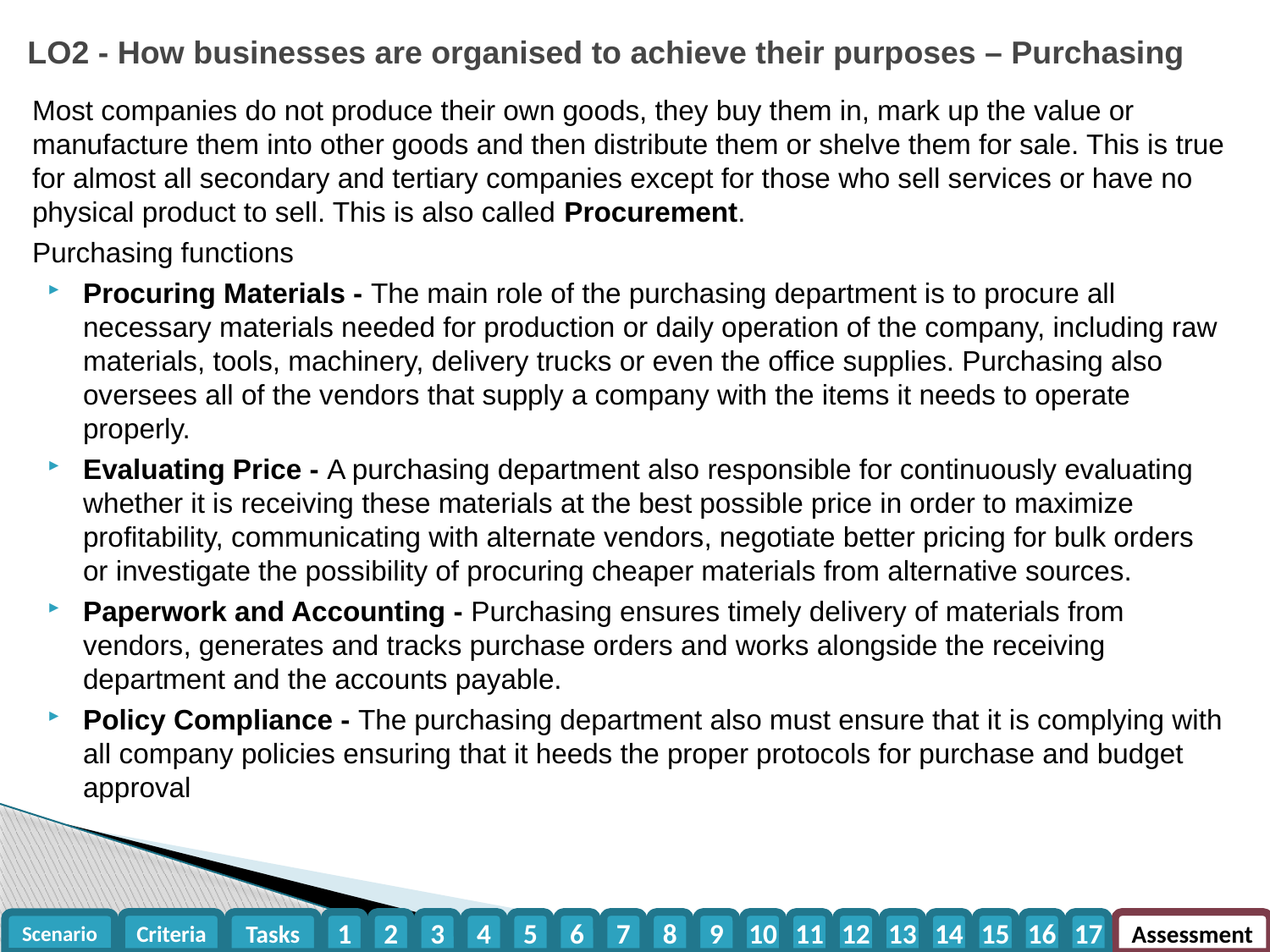

LO2 - How businesses are organised to achieve their purposes – Purchasing
Most companies do not produce their own goods, they buy them in, mark up the value or manufacture them into other goods and then distribute them or shelve them for sale. This is true for almost all secondary and tertiary companies except for those who sell services or have no physical product to sell. This is also called Procurement.
Purchasing functions
Procuring Materials - The main role of the purchasing department is to procure all necessary materials needed for production or daily operation of the company, including raw materials, tools, machinery, delivery trucks or even the office supplies. Purchasing also oversees all of the vendors that supply a company with the items it needs to operate properly.
Evaluating Price - A purchasing department also responsible for continuously evaluating whether it is receiving these materials at the best possible price in order to maximize profitability, communicating with alternate vendors, negotiate better pricing for bulk orders or investigate the possibility of procuring cheaper materials from alternative sources.
Paperwork and Accounting - Purchasing ensures timely delivery of materials from vendors, generates and tracks purchase orders and works alongside the receiving department and the accounts payable.
Policy Compliance - The purchasing department also must ensure that it is complying with all company policies ensuring that it heeds the proper protocols for purchase and budget approval